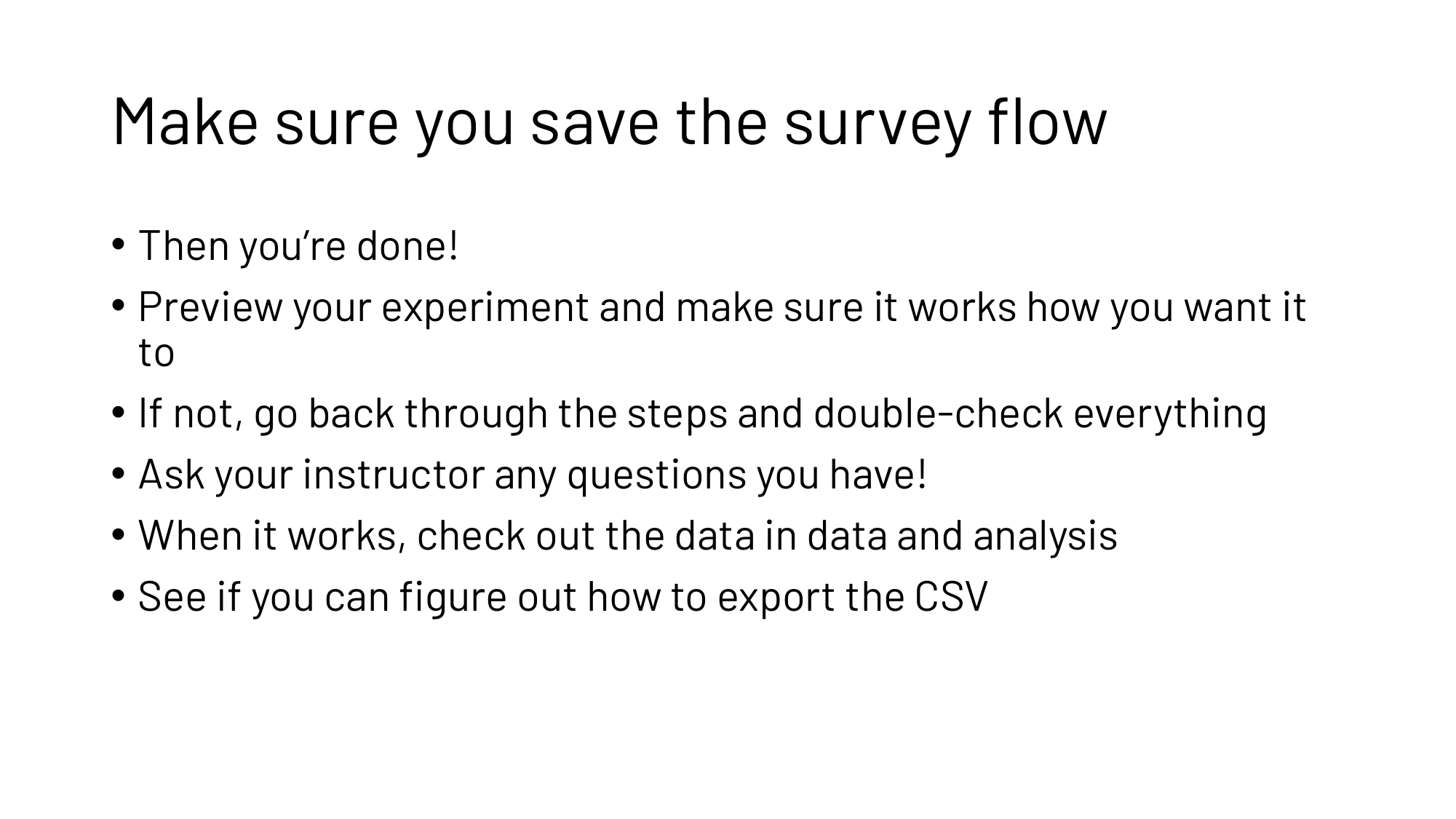

# Make sure you save the survey flow
Then you’re done!
Preview your experiment and make sure it works how you want it to
If not, go back through the steps and double-check everything
Ask your instructor any questions you have!
When it works, check out the data in data and analysis
See if you can figure out how to export the CSV